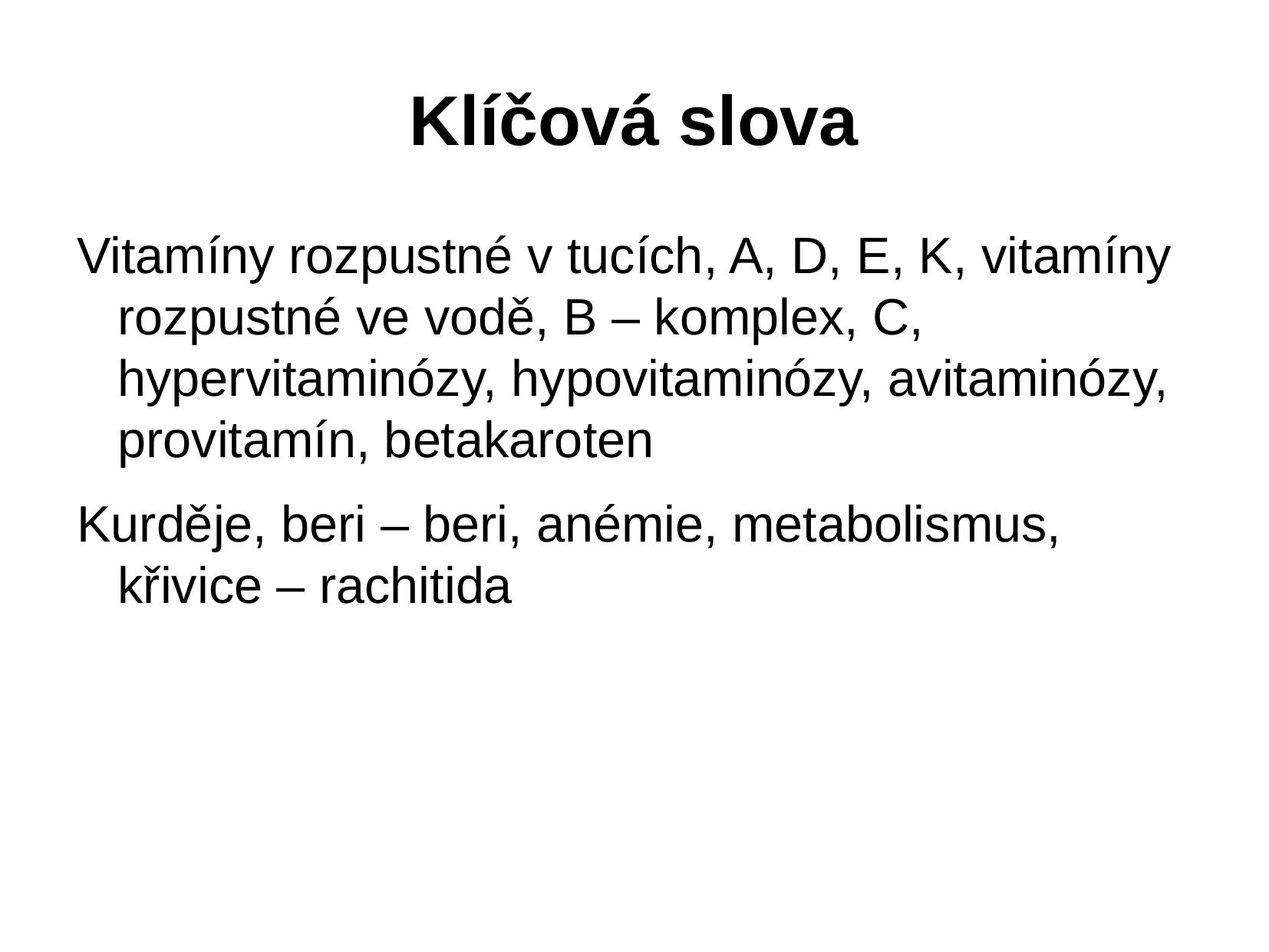

# Klíčová slova
Vitamíny rozpustné v tucích, A, D, E, K, vitamíny rozpustné ve vodě, B – komplex, C, hypervitaminózy, hypovitaminózy, avitaminózy, provitamín, betakaroten
Kurděje, beri – beri, anémie, metabolismus, křivice – rachitida